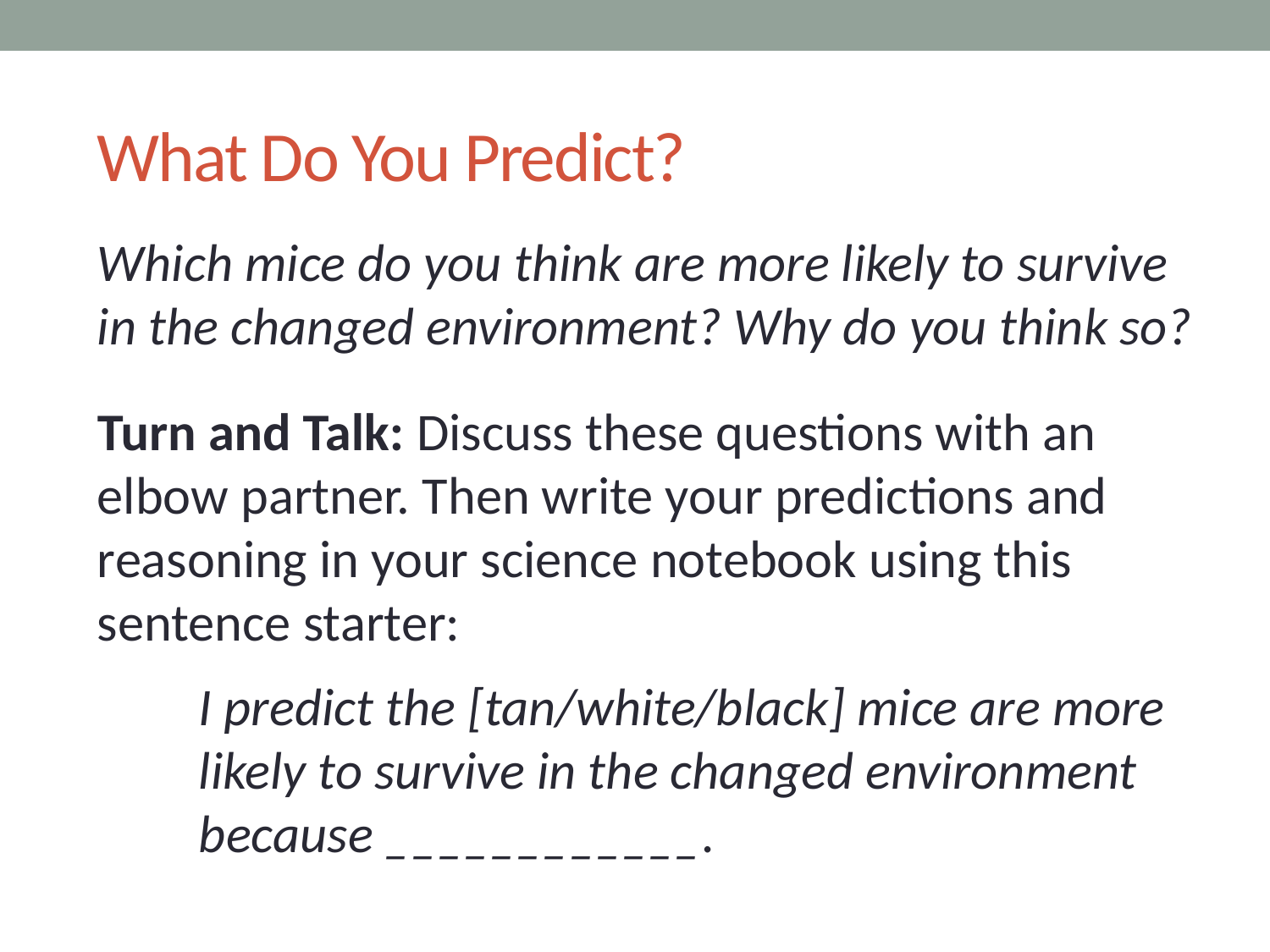

# What Do You Predict?
Which mice do you think are more likely to survive in the changed environment? Why do you think so?
Turn and Talk: Discuss these questions with an elbow partner. Then write your predictions and reasoning in your science notebook using this sentence starter:
I predict the [tan/white/black] mice are more
likely to survive in the changed environment because ____________.